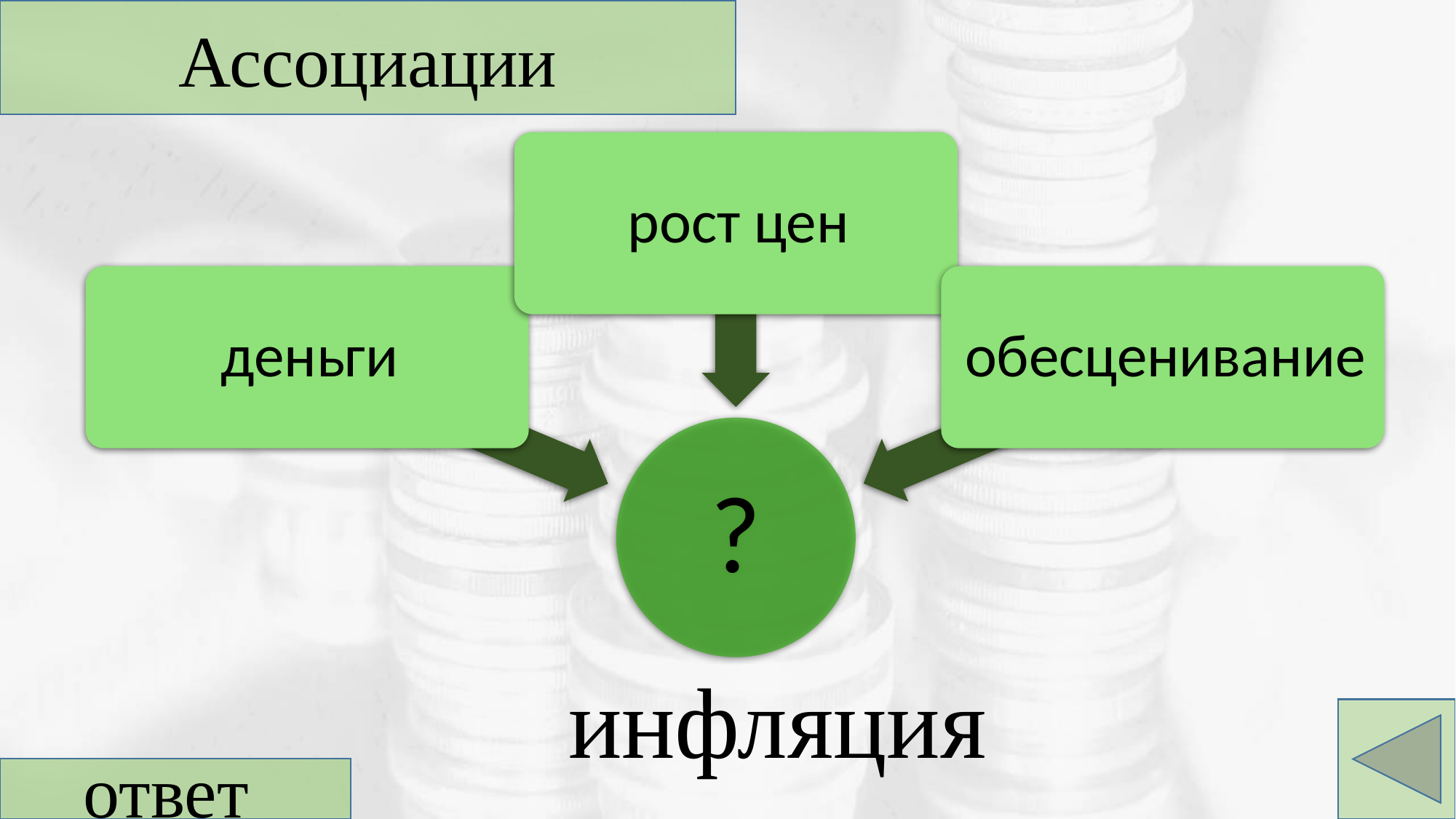

Ассоциации
?
деньги
рост цен
обесценивание
инфляция

ответ